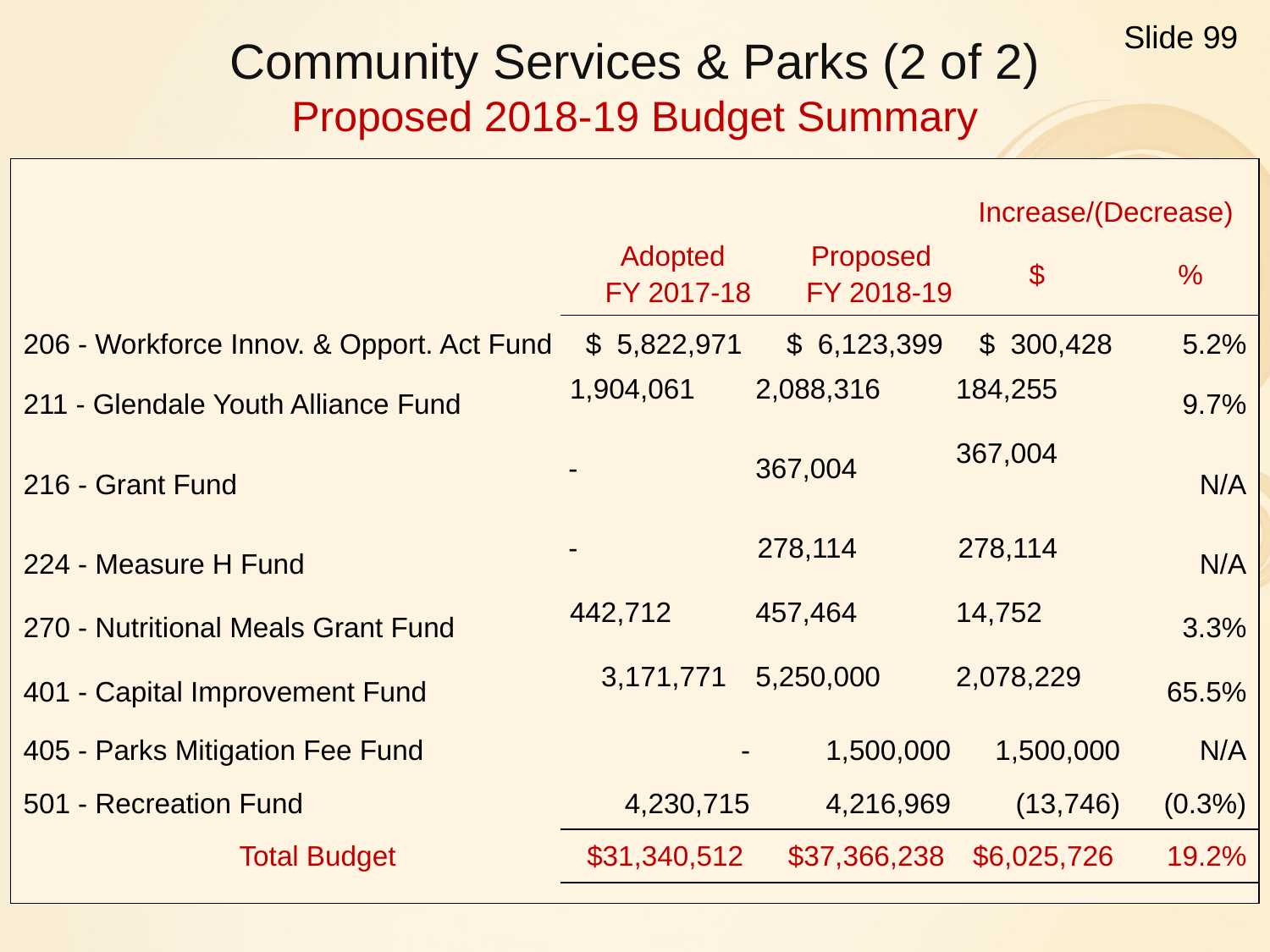

Slide 99
# Community Services & Parks (2 of 2) Proposed 2018-19 Budget Summary
|  | Adopted FY 2017-18 | Proposed FY 2018-19 | Increase/(Decrease) |  |
| --- | --- | --- | --- | --- |
|  |  |  | $ | % |
| 206 - Workforce Innov. & Opport. Act Fund | $ 5,822,971 | $ 6,123,399 | $ 300,428 | 5.2% |
| 211 - Glendale Youth Alliance Fund | 1,904,061 | 2,088,316 | 184,255 | 9.7% |
| 216 - Grant Fund | - | 367,004 | 367,004 | N/A |
| 224 - Measure H Fund | - | 278,114 | 278,114 | N/A |
| 270 - Nutritional Meals Grant Fund | 442,712 | 457,464 | 14,752 | 3.3% |
| 401 - Capital Improvement Fund | 3,171,771 | 5,250,000 | 2,078,229 | 65.5% |
| 405 - Parks Mitigation Fee Fund | - | 1,500,000 | 1,500,000 | N/A |
| 501 - Recreation Fund | 4,230,715 | 4,216,969 | (13,746) | (0.3%) |
| Total Budget | $31,340,512 | $37,366,238 | $6,025,726 | 19.2% |
|  |  |  |  |  |